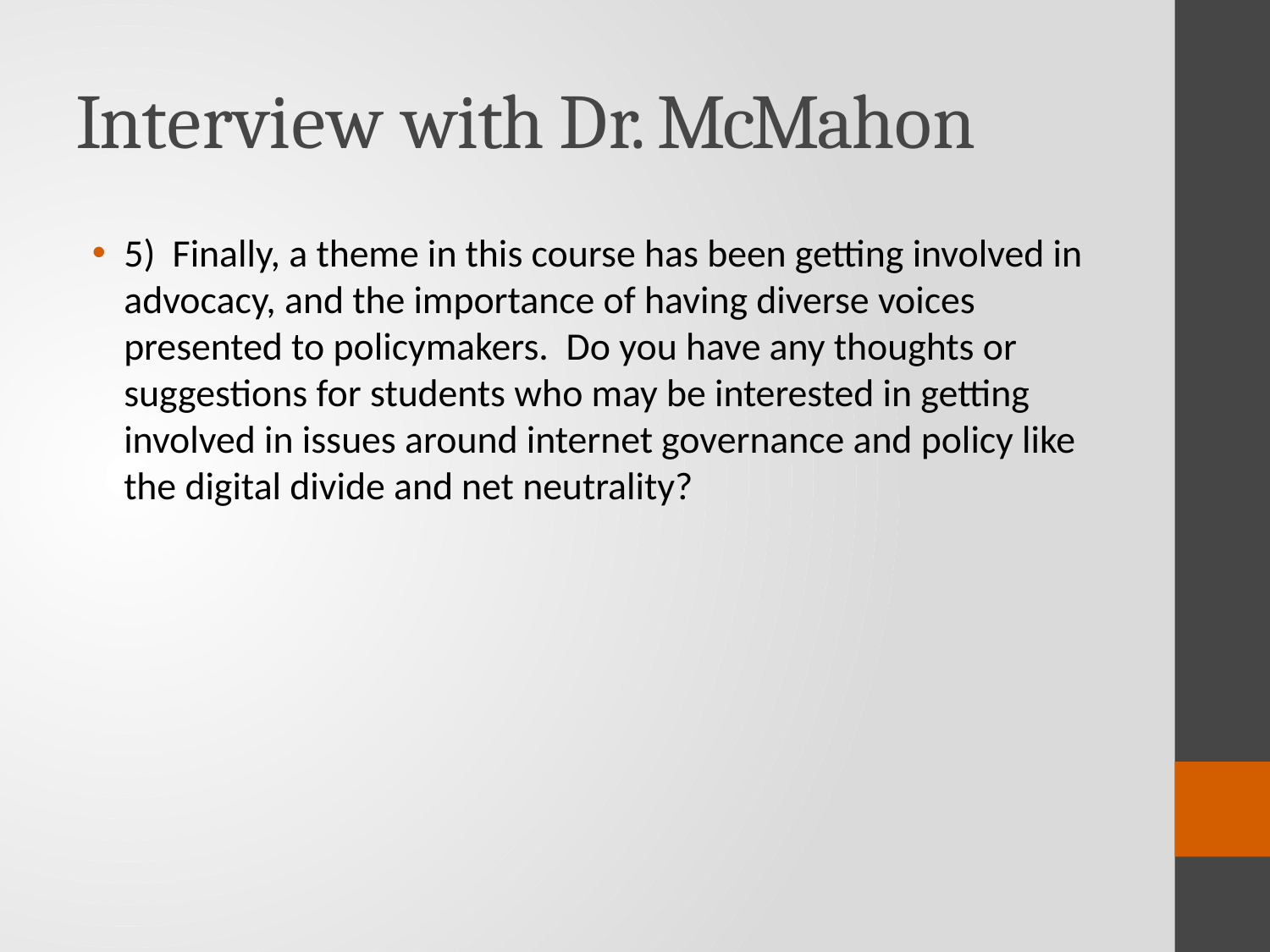

# Interview with Dr. McMahon
5)  Finally, a theme in this course has been getting involved in advocacy, and the importance of having diverse voices presented to policymakers.  Do you have any thoughts or suggestions for students who may be interested in getting involved in issues around internet governance and policy like the digital divide and net neutrality?